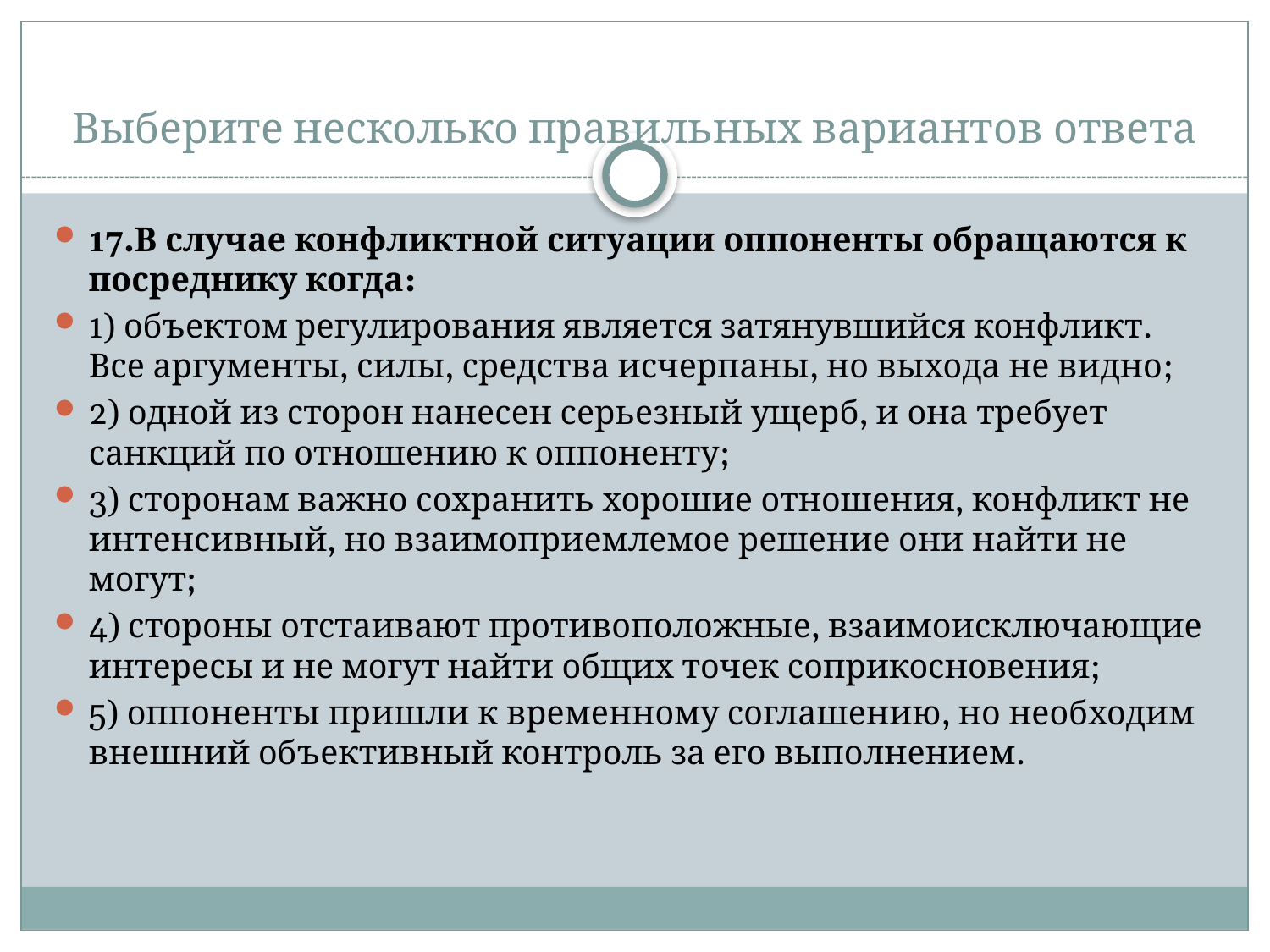

# Выберите несколько правильных вариантов ответа
17.В случае конфликтной ситуации оппоненты обращаются к посреднику когда:
1) объектом регулирования является затянувшийся конфликт. Все аргументы, силы, средства исчерпаны, но выхода не видно;
2) одной из сторон нанесен серьезный ущерб, и она требует санкций по отношению к оппоненту;
3) сторонам важно сохранить хорошие отношения, конфликт не интенсивный, но взаимоприемлемое решение они найти не могут;
4) стороны отстаивают противоположные, взаимоисключающие интересы и не могут найти общих точек соприкосновения;
5) оппоненты пришли к временному соглашению, но необходим внешний объективный контроль за его выполнением.